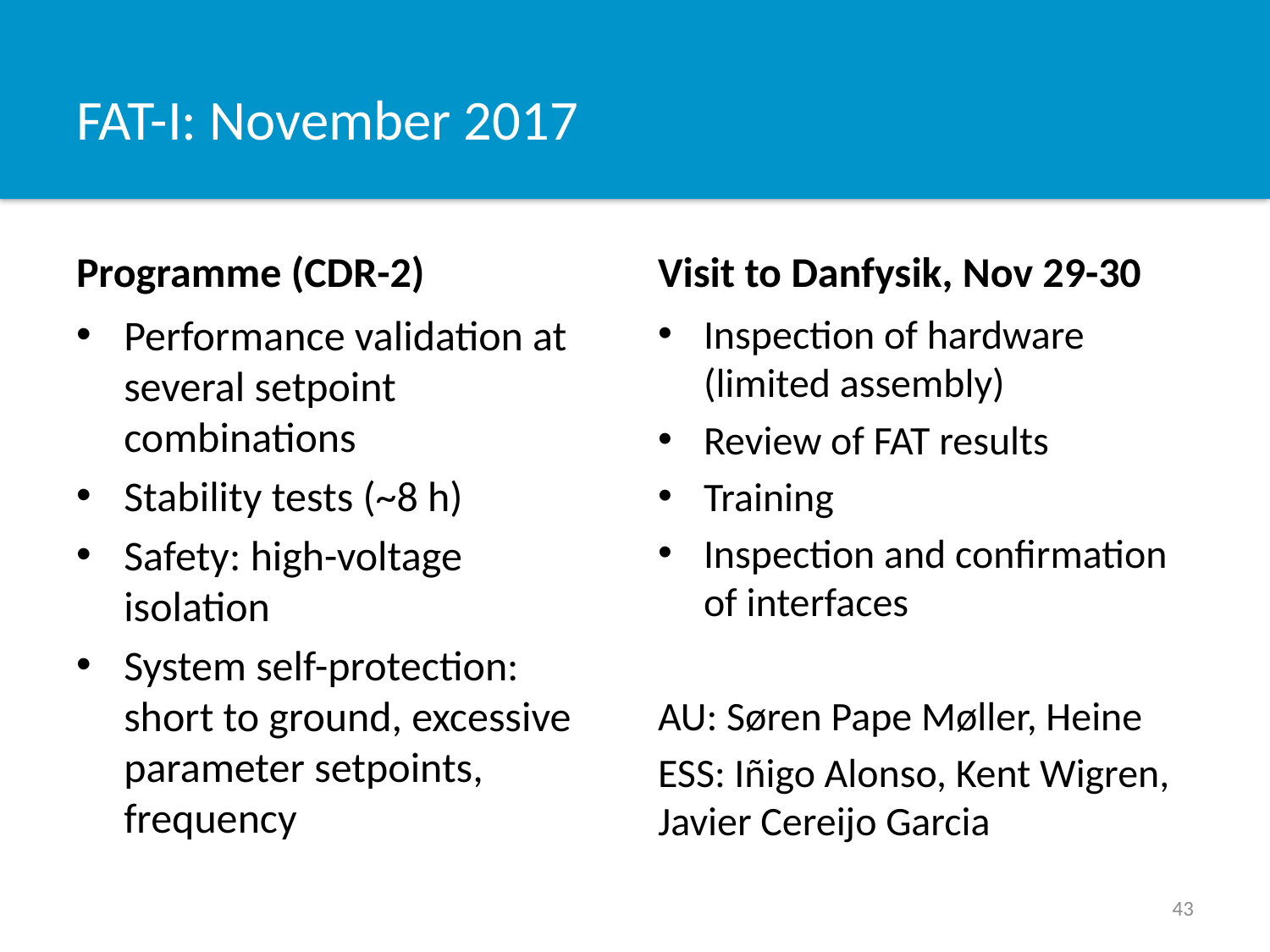

# FAT-I: November 2017
Programme (CDR-2)
Visit to Danfysik, Nov 29-30
Performance validation at several setpoint combinations
Stability tests (~8 h)
Safety: high-voltage isolation
System self-protection: short to ground, excessive parameter setpoints, frequency
Inspection of hardware (limited assembly)
Review of FAT results
Training
Inspection and confirmation of interfaces

AU: Søren Pape Møller, Heine
ESS: Iñigo Alonso, Kent Wigren, Javier Cereijo Garcia
43